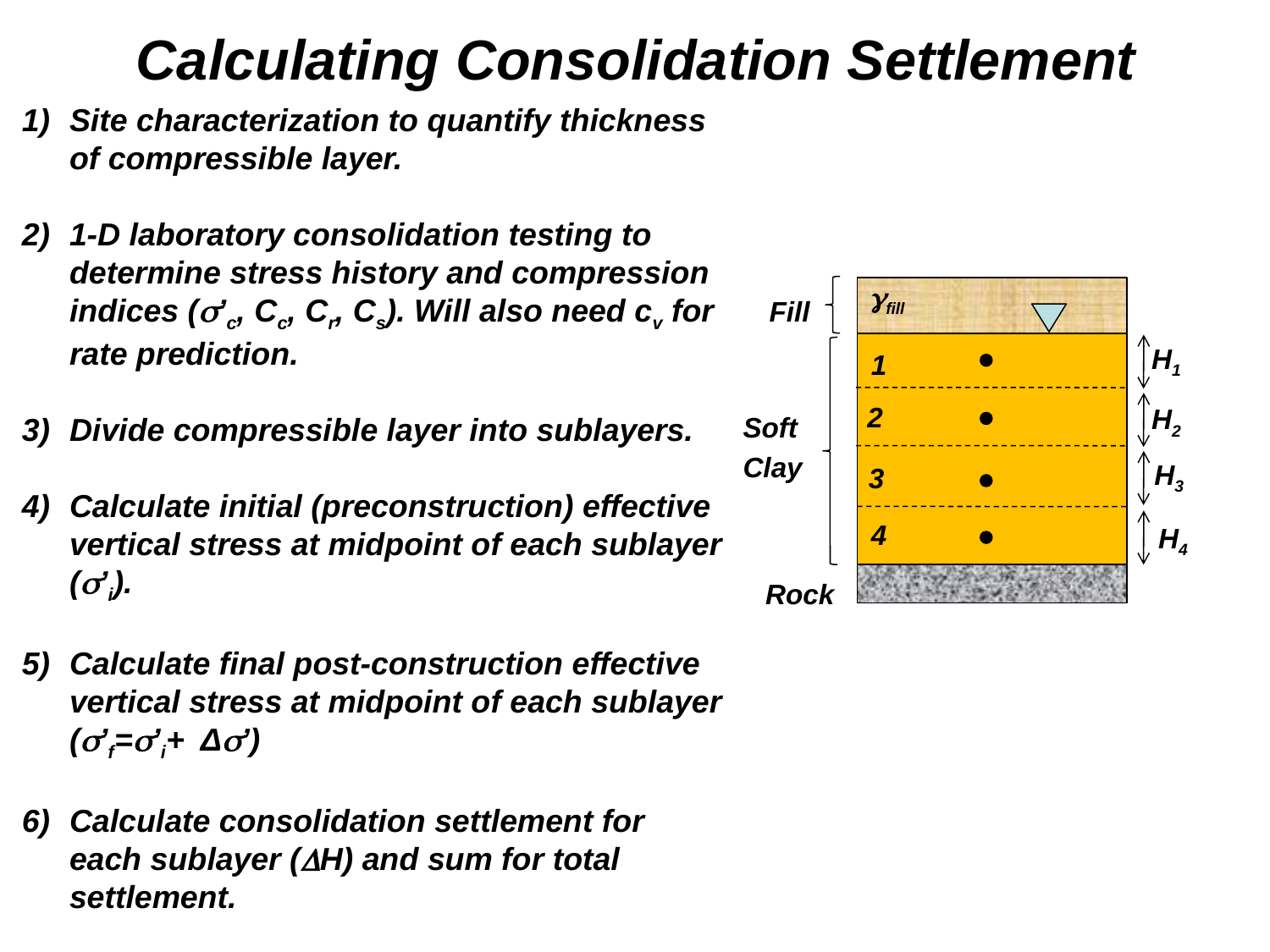

# Calculating Consolidation Settlement
Site characterization to quantify thickness of compressible layer.

1-D laboratory consolidation testing to determine stress history and compression indices (σ’c, Cc, Cr, Cs). Will also need cv for rate prediction.

Divide compressible layer into sublayers.

Calculate initial (preconstruction) effective vertical stress at midpoint of each sublayer (σ’i).

Calculate final post-construction effective vertical stress at midpoint of each sublayer (σ’f=σ’i+ Δσ’)

Calculate consolidation settlement for each sublayer (ΔH) and sum for total settlement.

γfill
Fill

H1

1

H2
2

Soft
Clay
H3
3

H4
4

Rock